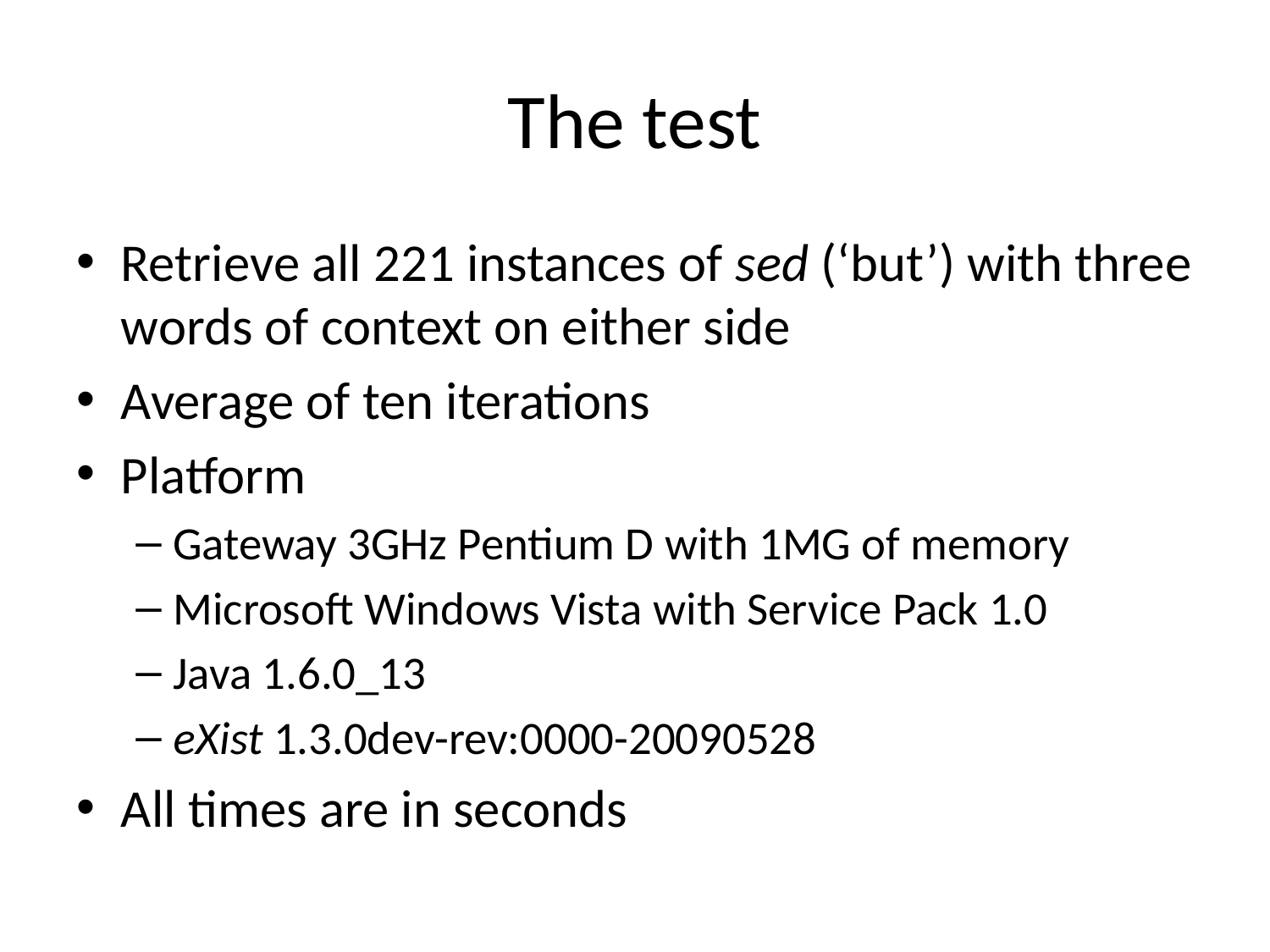

# The test
Retrieve all 221 instances of sed (‘but’) with three words of context on either side
Average of ten iterations
Platform
Gateway 3GHz Pentium D with 1MG of memory
Microsoft Windows Vista with Service Pack 1.0
Java 1.6.0_13
eXist 1.3.0dev-rev:0000-20090528
All times are in seconds